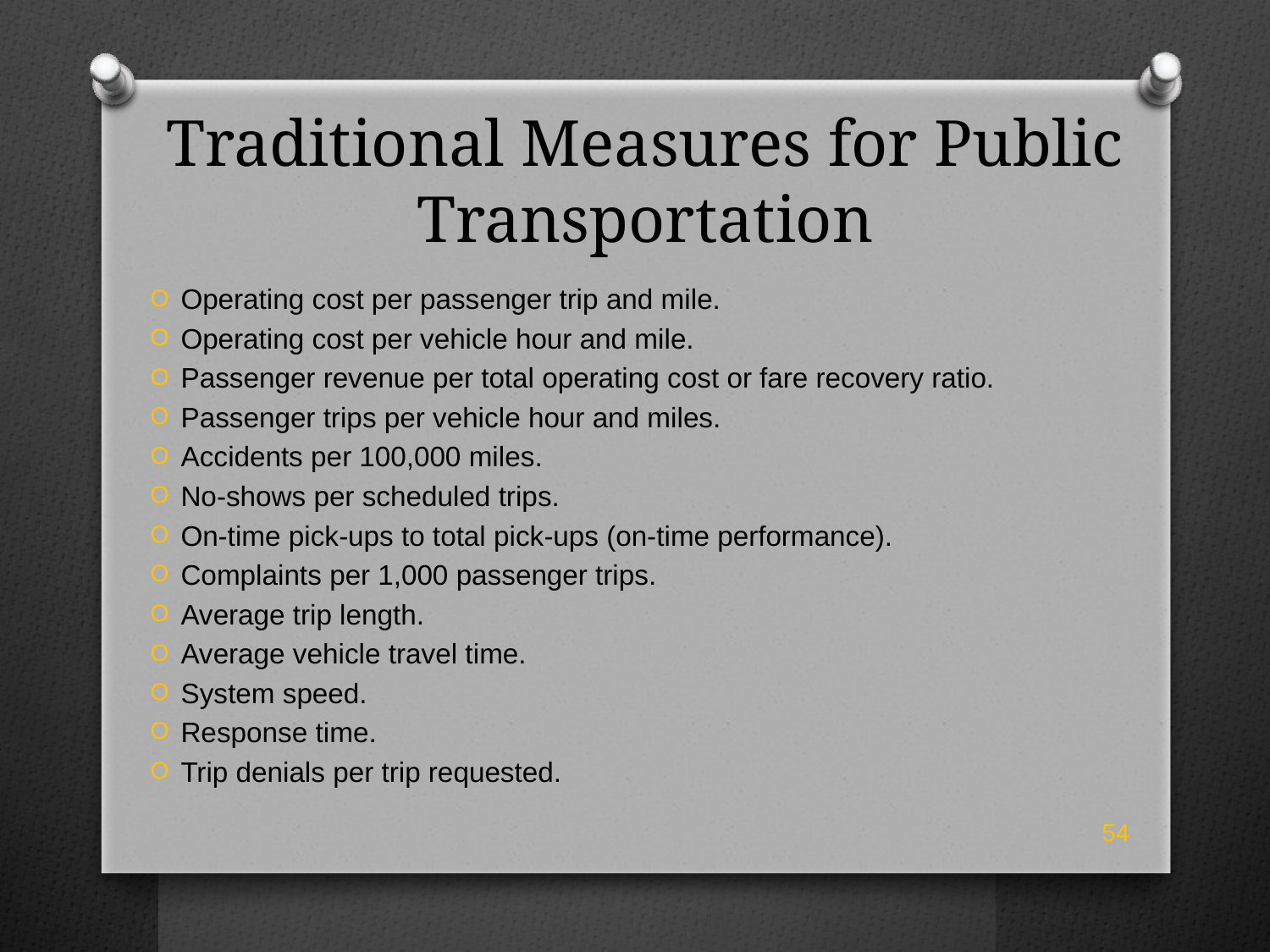

# Traditional Measures for Public Transportation
Operating cost per passenger trip and mile.
Operating cost per vehicle hour and mile.
Passenger revenue per total operating cost or fare recovery ratio.
Passenger trips per vehicle hour and miles.
Accidents per 100,000 miles.
No-shows per scheduled trips.
On-time pick-ups to total pick-ups (on-time performance).
Complaints per 1,000 passenger trips.
Average trip length.
Average vehicle travel time.
System speed.
Response time.
Trip denials per trip requested.

54